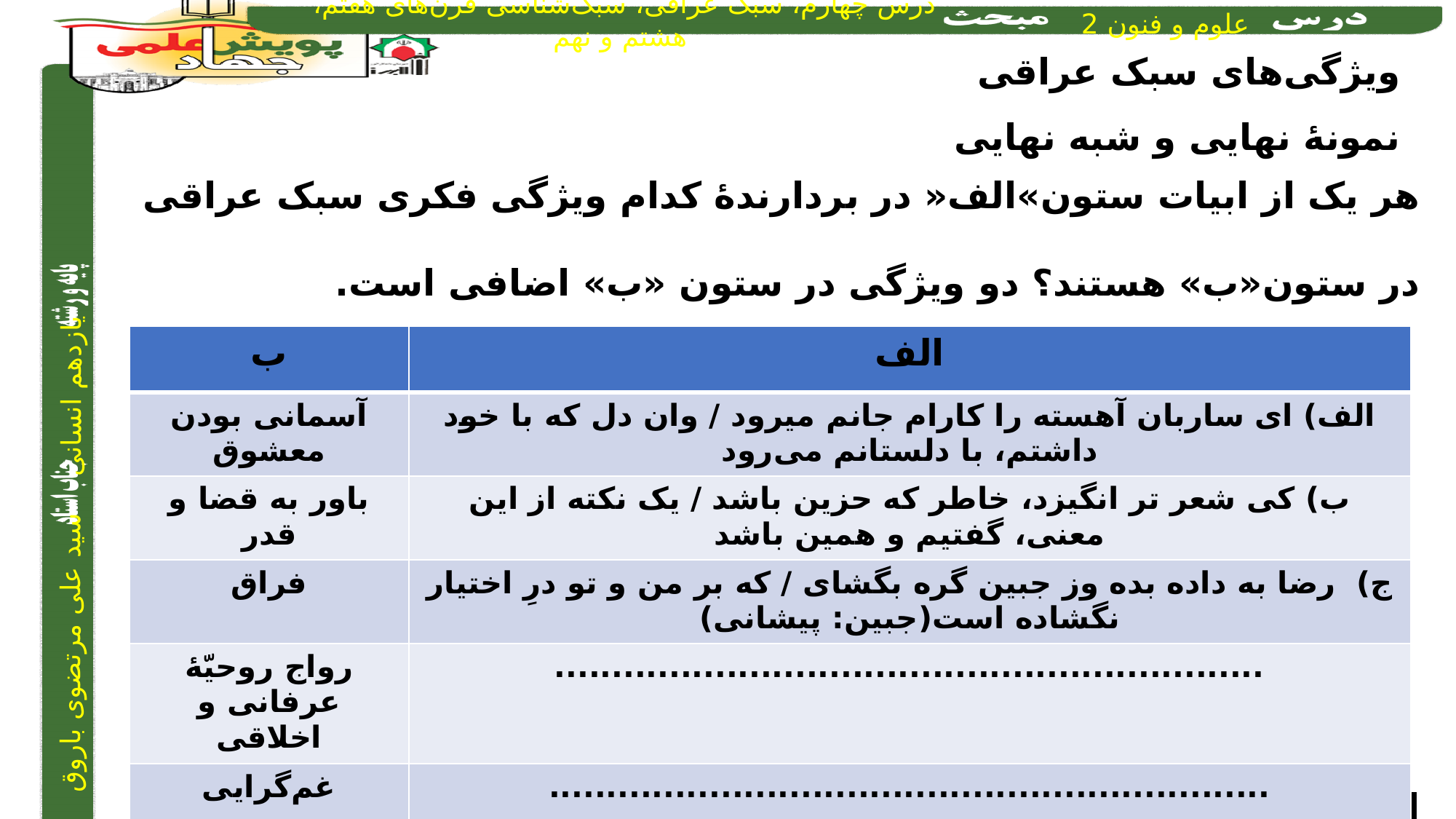

ویژگی‌های سبک عراقی
نمونۀ نهایی و شبه نهایی
هر یک از ابیات ستون»الف« در بردارندۀ کدام ویژگی فکری سبک عراقی در ستون«ب» هستند؟ دو ویژگی در ستون «ب» اضافی است.

الف) فراق	ب) غم‌گرایی	ج) باور به قضا و قدر
| ب | الف |
| --- | --- |
| آسمانی بودن معشوق | الف) ای ساربان آهسته را کارام جانم میرود / وان دل که با خود داشتم، با دلستانم می‌رود |
| باور به قضا و قدر | ب) کی شعر تر انگیزد، خاطر که حزین باشد / یک نکته از این معنی، گفتیم و همین باشد |
| فراق | ج) رضا به داده بده وز جبین گره بگشای / که بر من و تو درِ اختیار نگشاده است(جبین: پیشانی) |
| رواج روحیّۀ عرفانی و اخلاقی | .............................................................. |
| غم‌گرایی | ............................................................... |